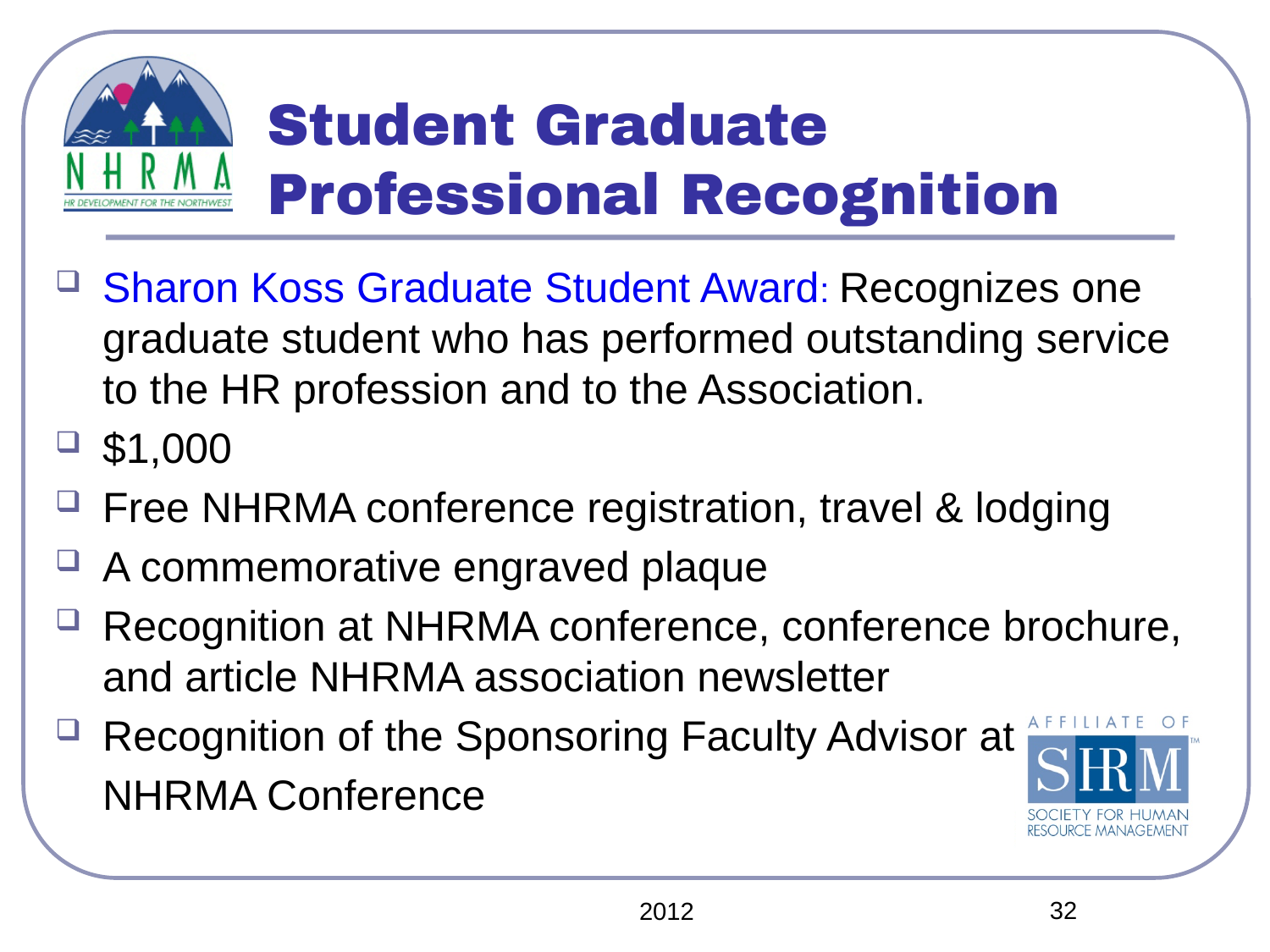

# Student Graduate Professional Recognition
Sharon Koss Graduate Student Award: Recognizes one graduate student who has performed outstanding service to the HR profession and to the Association.
$1,000
Free NHRMA conference registration, travel & lodging
A commemorative engraved plaque
Recognition at NHRMA conference, conference brochure, and article NHRMA association newsletter
Recognition of the Sponsoring Faculty Advisor at
    NHRMA Conference

32
2012